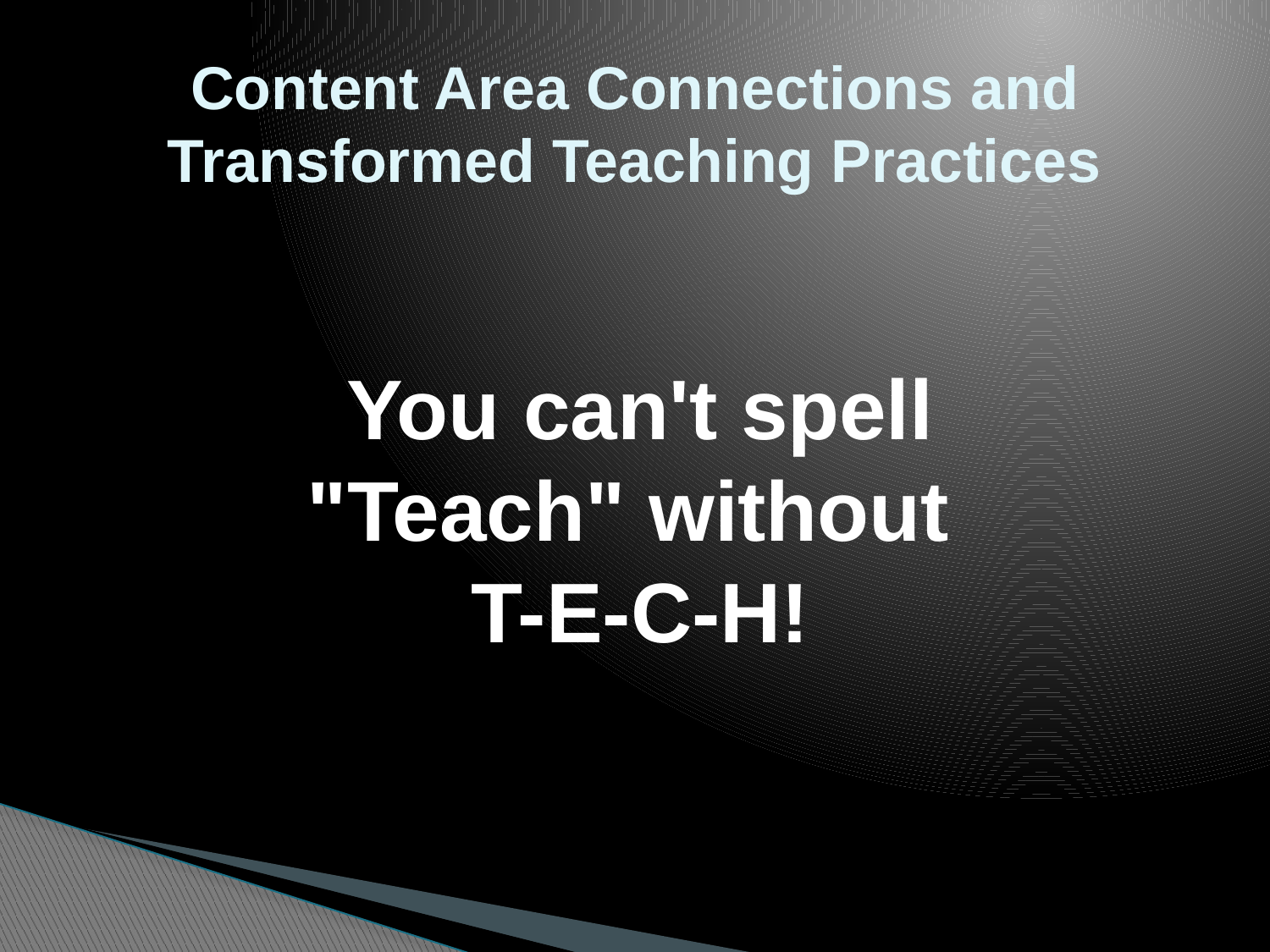

# Content Area Connections and Transformed Teaching Practices
You can't spell "Teach" without
T-E-C-H!